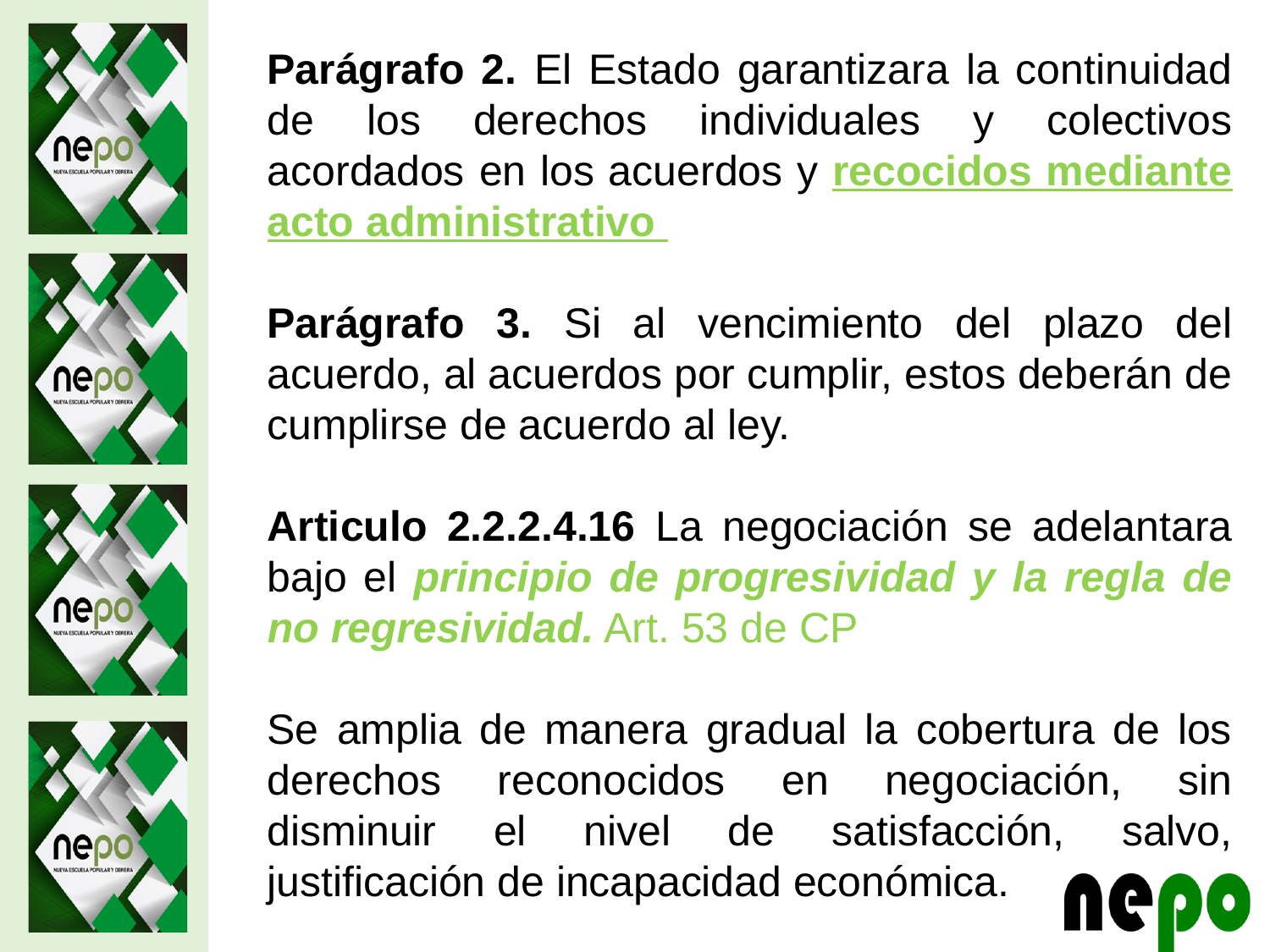

Parágrafo 2. El Estado garantizara la continuidad de los derechos individuales y colectivos acordados en los acuerdos y recocidos mediante acto administrativo

Parágrafo 3. Si al vencimiento del plazo del acuerdo, al acuerdos por cumplir, estos deberán de cumplirse de acuerdo al ley.

Articulo 2.2.2.4.16 La negociación se adelantara bajo el principio de progresividad y la regla de no regresividad. Art. 53 de CP

Se amplia de manera gradual la cobertura de los derechos reconocidos en negociación, sin disminuir el nivel de satisfacción, salvo, justificación de incapacidad económica.